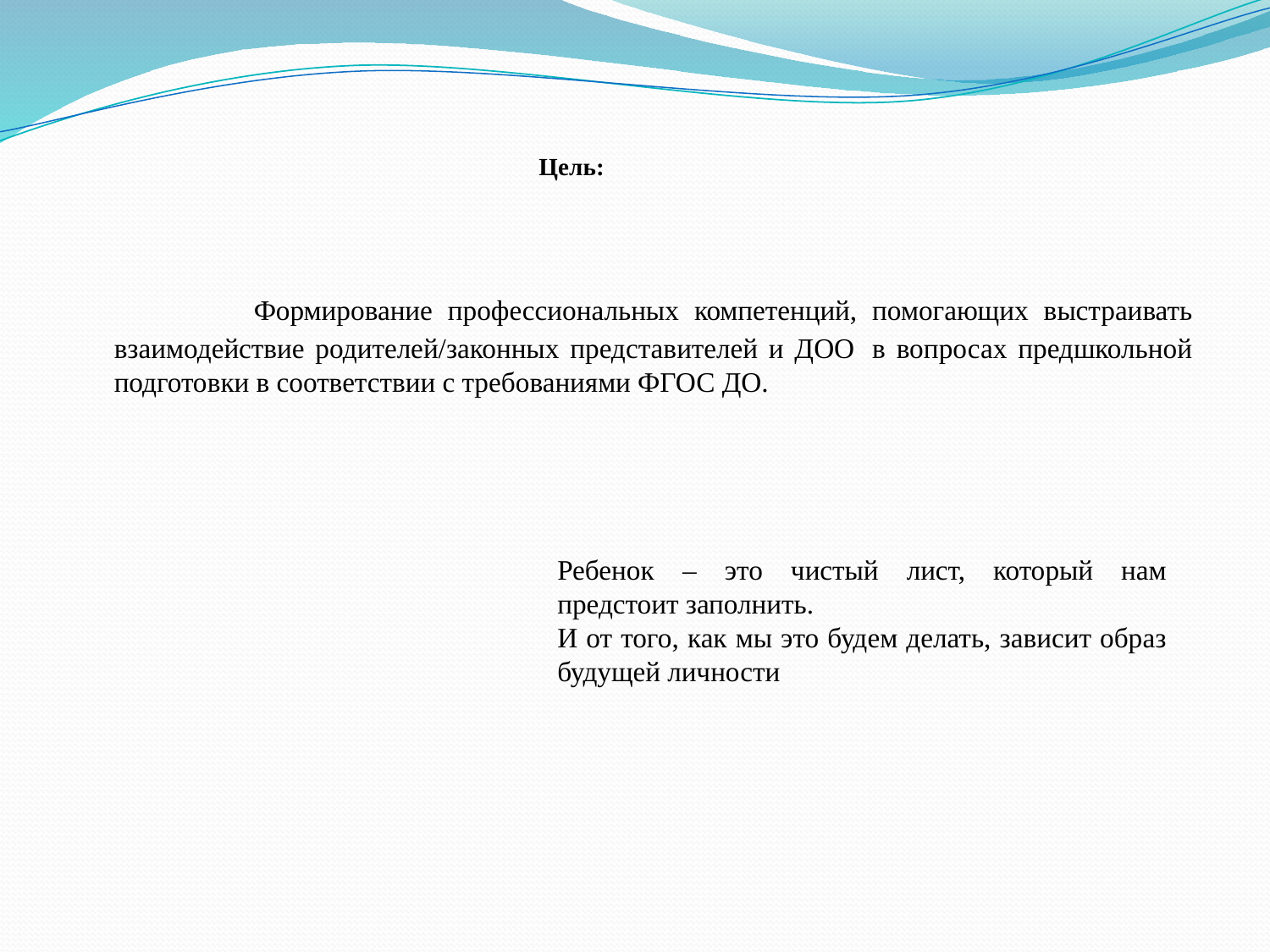

Цель:
         Формирование профессиональных компетенций, помогающих выстраивать взаимодействие родителей/законных представителей и ДОО  в вопросах предшкольной подготовки в соответствии с требованиями ФГОС ДО.

Ребенок – это чистый лист, который нам предстоит заполнить.
И от того, как мы это будем делать, зависит образ будущей личности